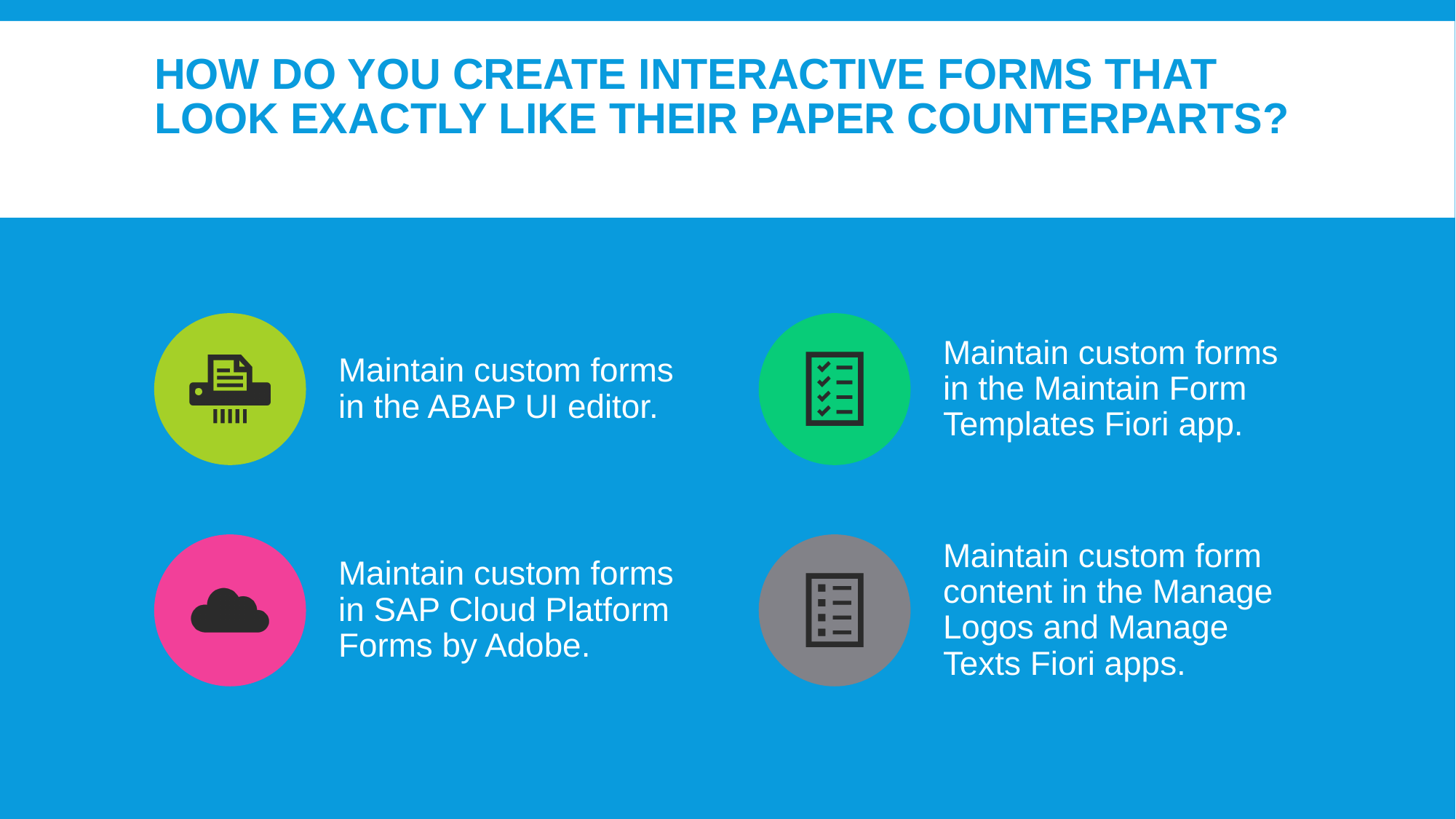

# How do you create interactive forms that look exactly like their paper counterparts?
Maintain custom forms in the ABAP UI editor.
Maintain custom forms in the Maintain Form Templates Fiori app.
Maintain custom forms in SAP Cloud Platform Forms by Adobe.
Maintain custom form content in the Manage Logos and Manage Texts Fiori apps.